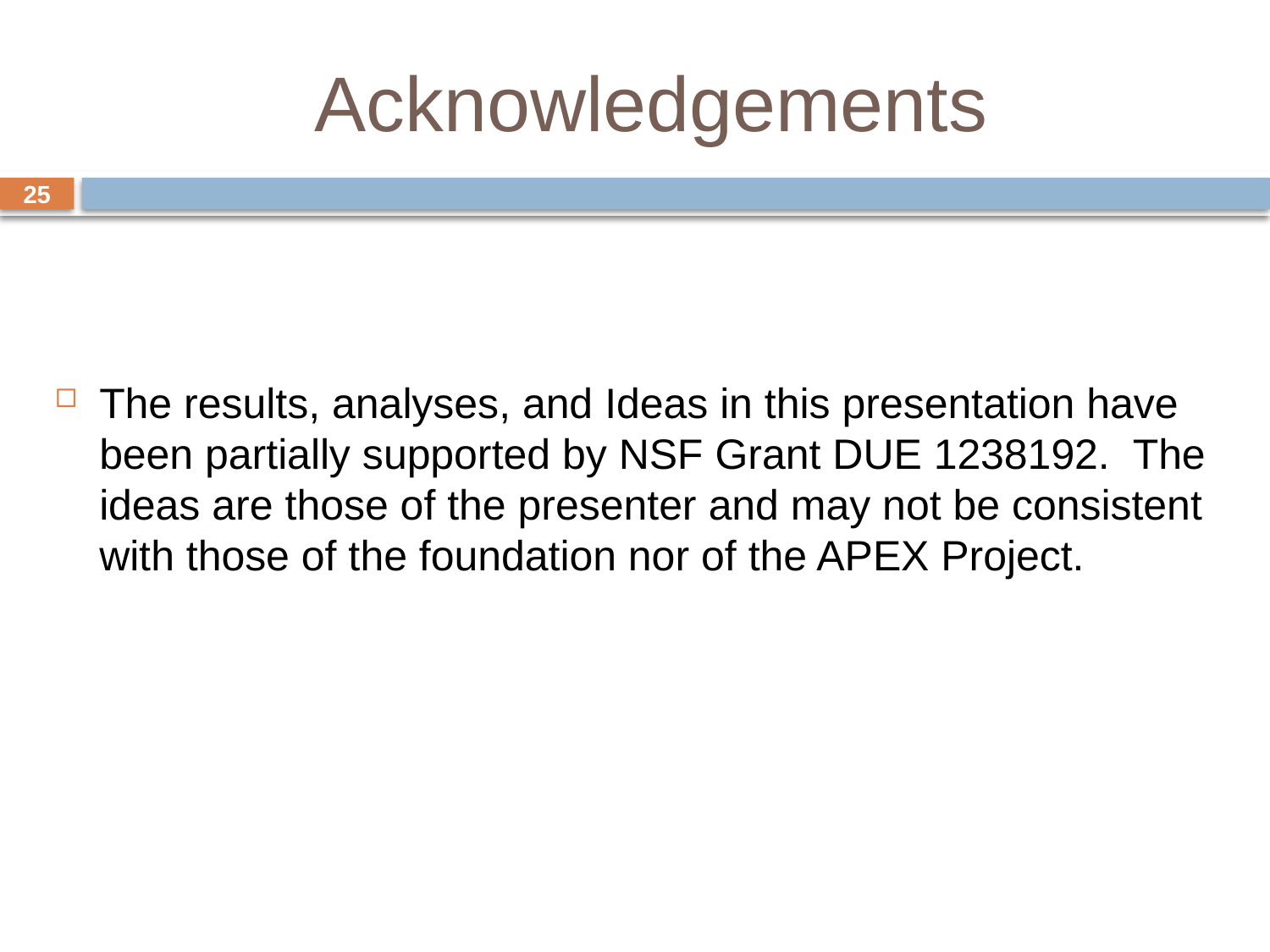

# Acknowledgements
25

The results, analyses, and Ideas in this presentation have been partially supported by NSF Grant DUE 1238192.  The ideas are those of the presenter and may not be consistent with those of the foundation nor of the APEX Project.